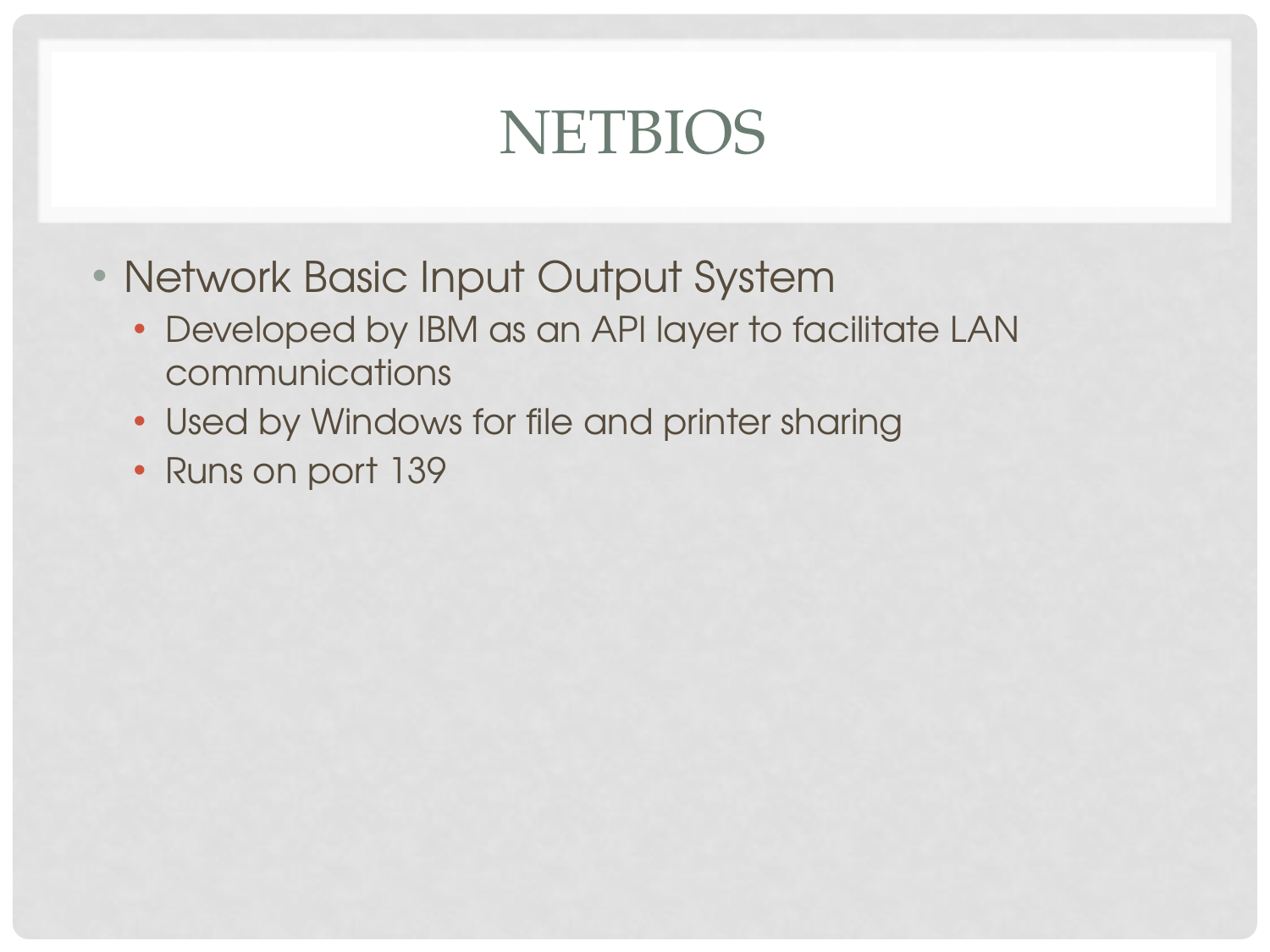

# NetbIOs
Network Basic Input Output System
Developed by IBM as an API layer to facilitate LAN communications
Used by Windows for file and printer sharing
Runs on port 139